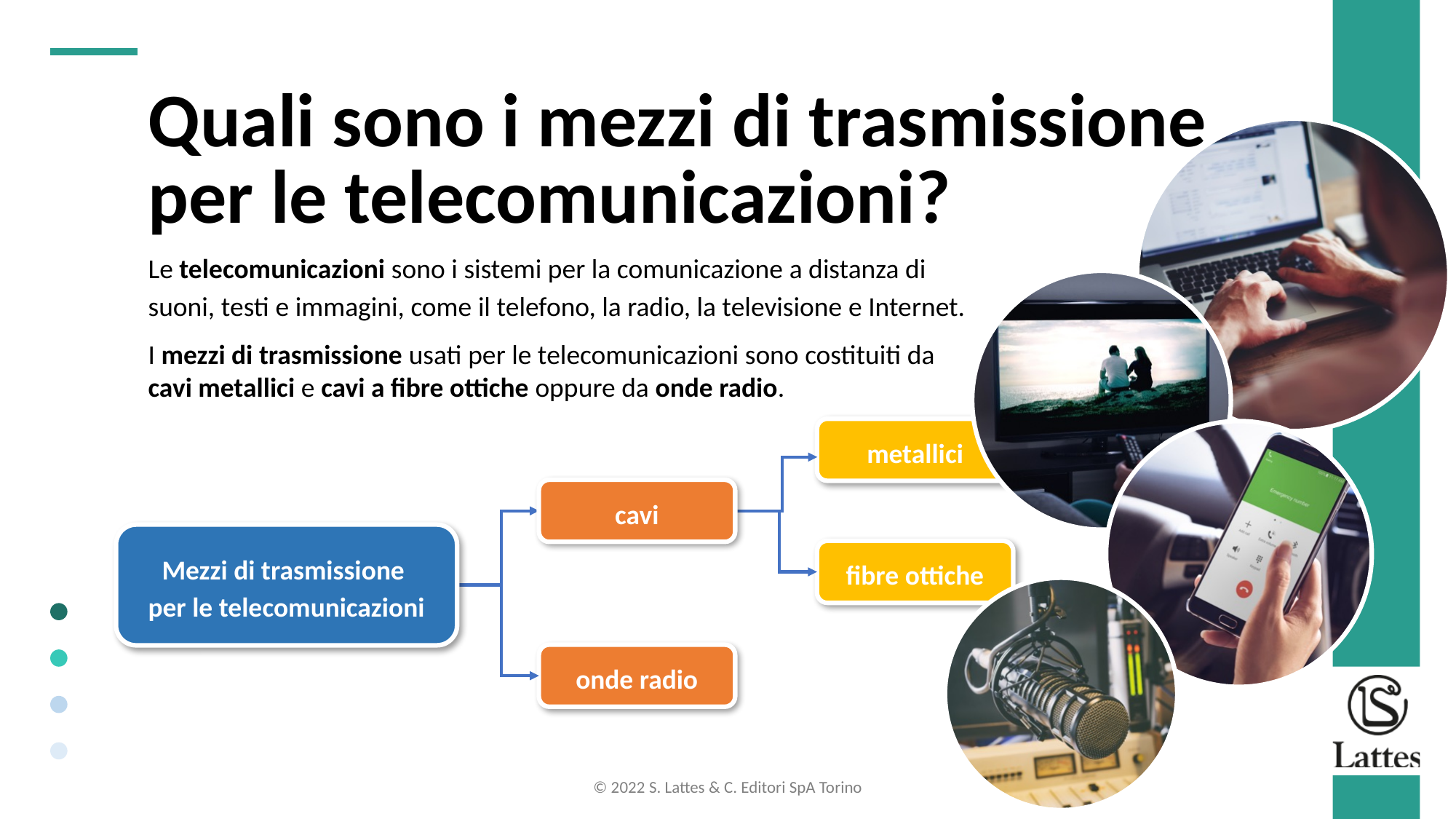

Quali sono i mezzi di trasmissione per le telecomunicazioni?

Le telecomunicazioni sono i sistemi per la comunicazione a distanza di suoni, testi e immagini, come il telefono, la radio, la televisione e Internet.
I mezzi di trasmissione usati per le telecomunicazioni sono costituiti da cavi metallici e cavi a fibre ottiche oppure da onde radio.

metallici

cavi
Mezzi di trasmissione
per le telecomunicazioni
fibre ottiche

onde radio